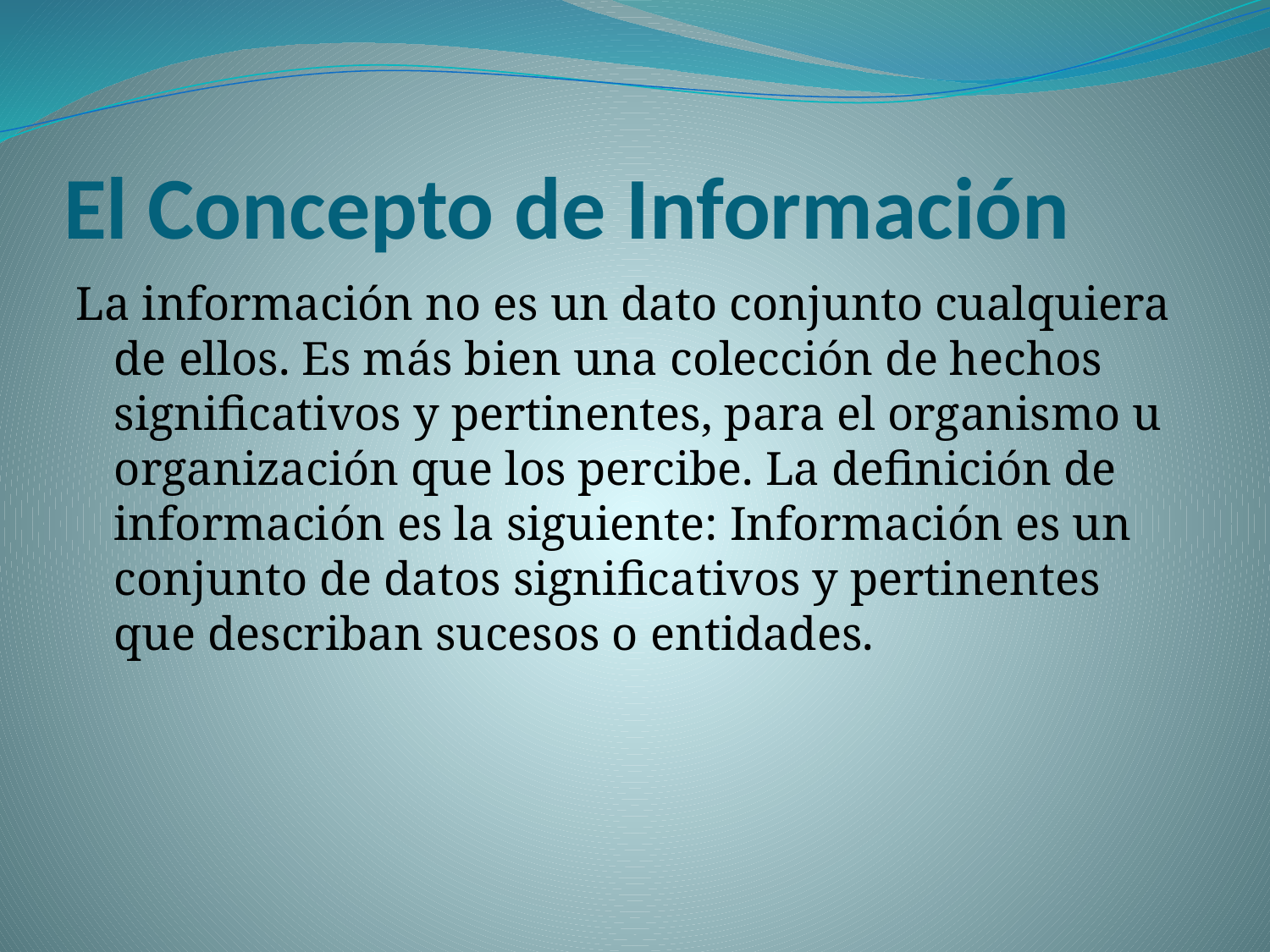

# El Concepto de Información
La información no es un dato conjunto cualquiera de ellos. Es más bien una colección de hechos significativos y pertinentes, para el organismo u organización que los percibe. La definición de información es la siguiente: Información es un conjunto de datos significativos y pertinentes que describan sucesos o entidades.